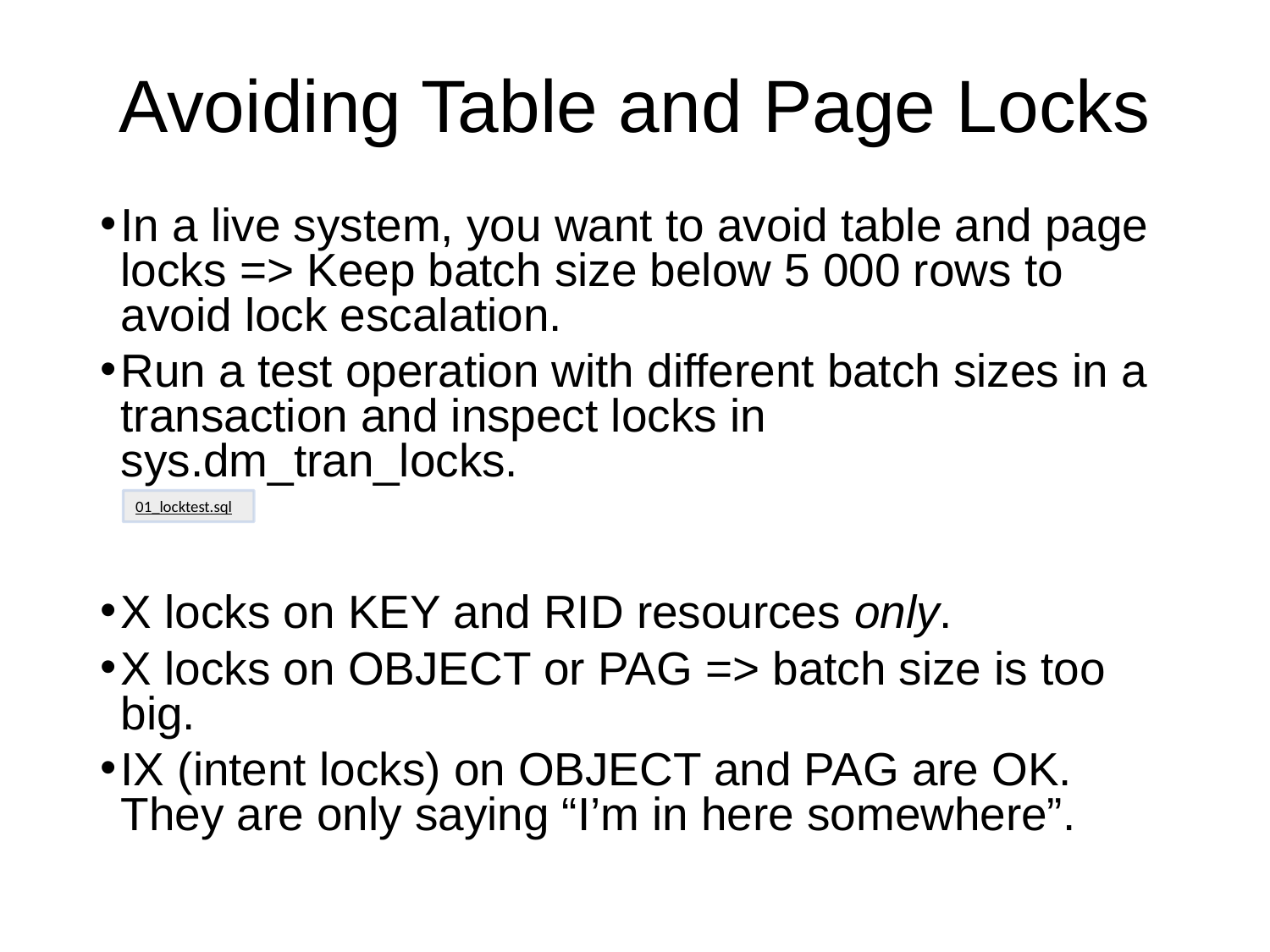

# Avoiding Table and Page Locks
In a live system, you want to avoid table and page locks => Keep batch size below 5 000 rows to avoid lock escalation.
Run a test operation with different batch sizes in a transaction and inspect locks in sys.dm_tran_locks.

X locks on KEY and RID resources only.
X locks on OBJECT or PAG => batch size is too big.
IX (intent locks) on OBJECT and PAG are OK. They are only saying “I’m in here somewhere”.
01_locktest.sql
© 2019 Erland Sommarskog